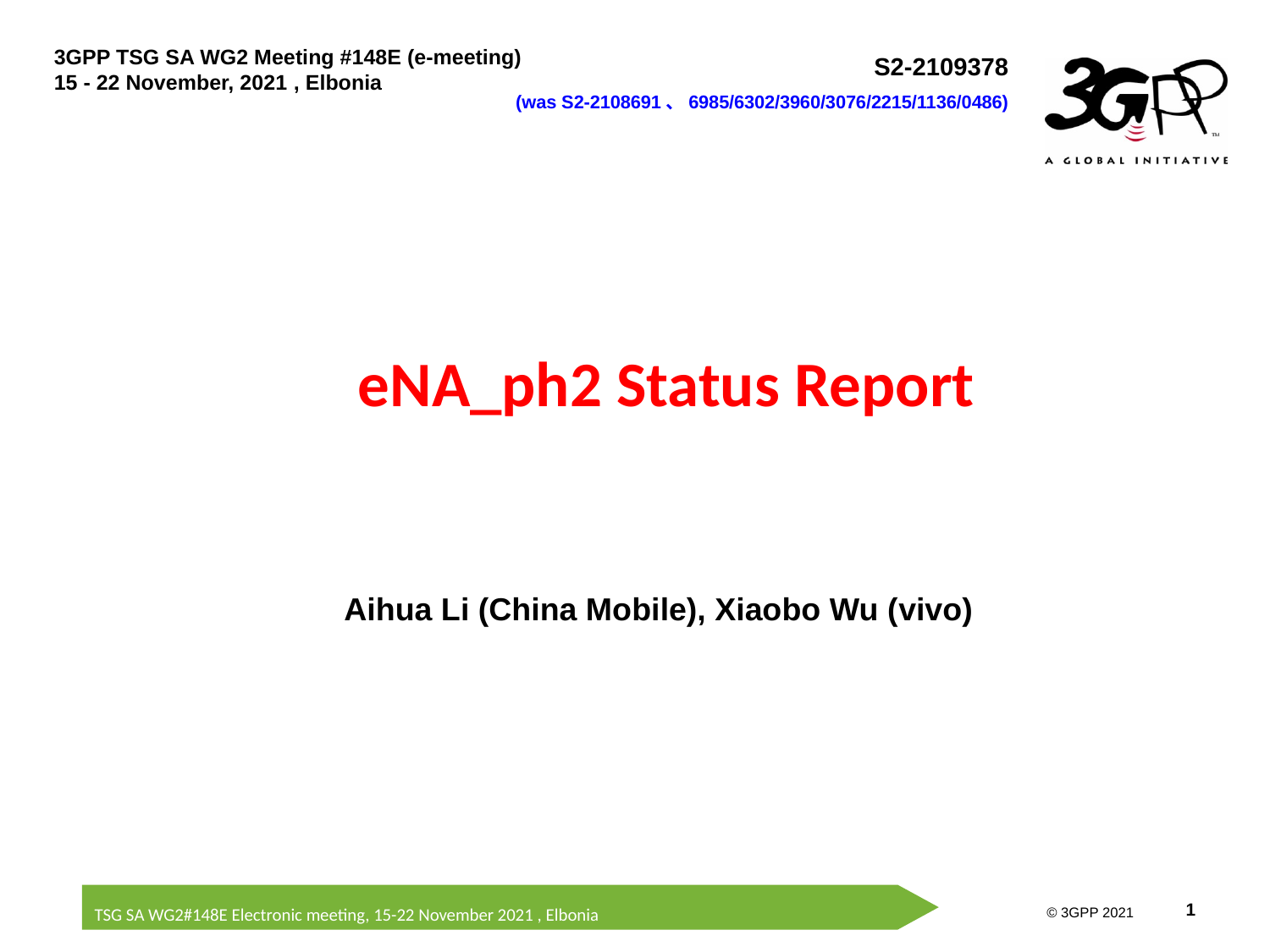

# eNA_ph2 Status Report
Aihua Li (China Mobile), Xiaobo Wu (vivo)